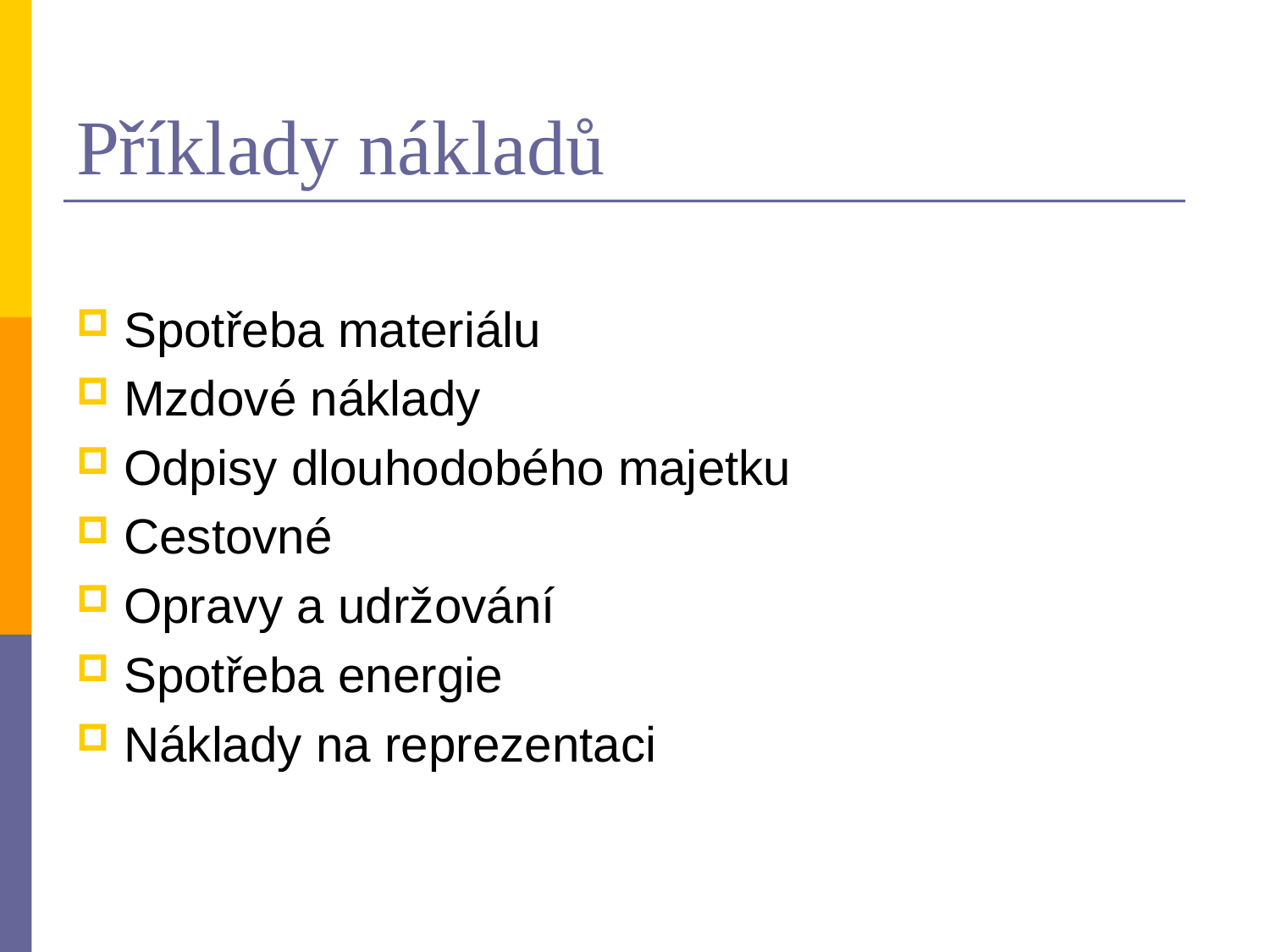

# Příklady nákladů

Spotřeba materiálu
Mzdové náklady
Odpisy dlouhodobého majetku
Cestovné
Opravy a udržování
Spotřeba energie
Náklady na reprezentaci